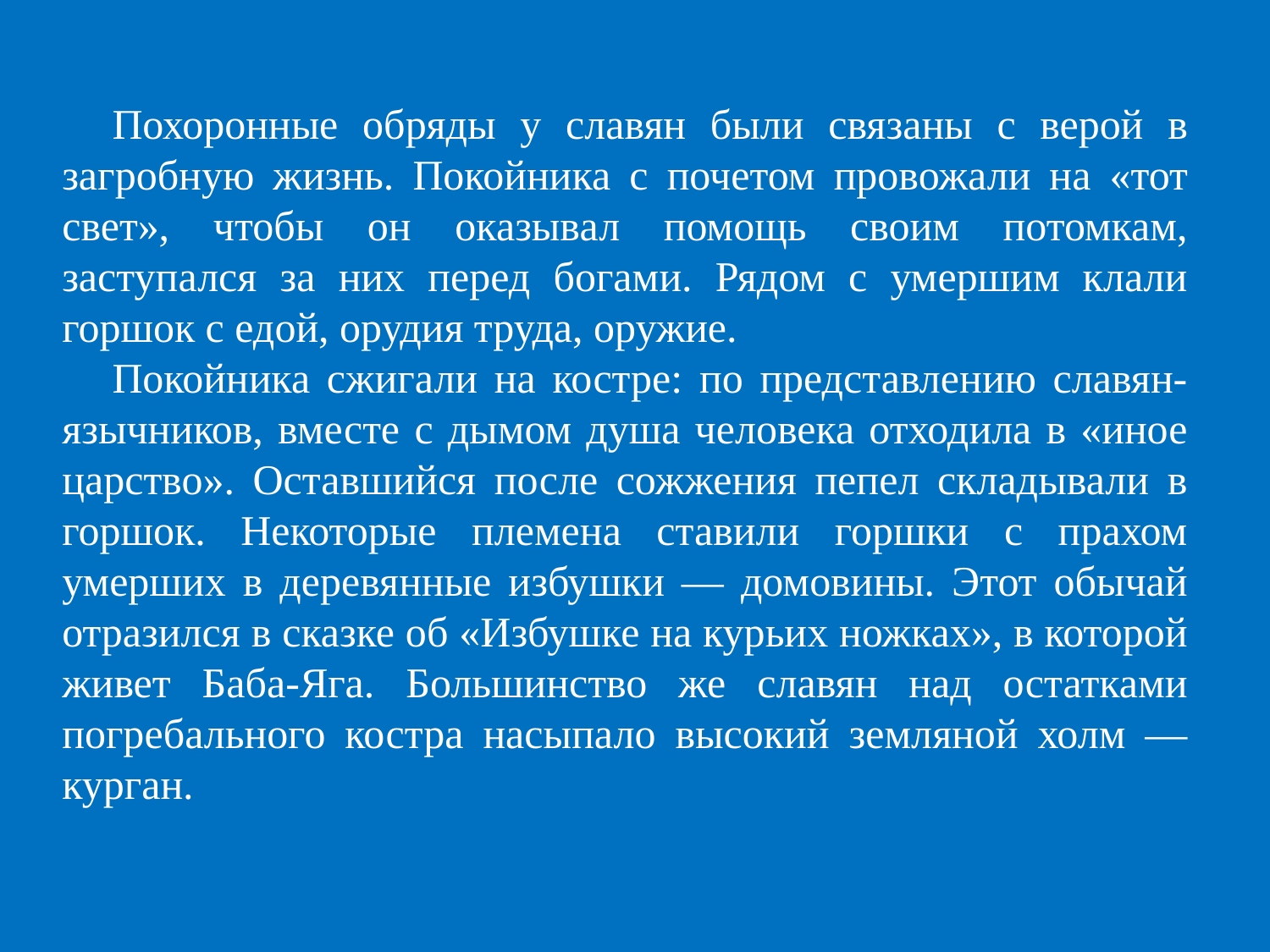

Похоронные обряды у славян были связаны с верой в загробную жизнь. Покойника с почетом провожали на «тот свет», чтобы он оказывал помощь своим потомкам, заступался за них перед богами. Рядом с умершим клали горшок с едой, орудия труда, оружие.
Покойника сжигали на костре: по представлению славян-язычников, вместе с дымом душа человека отходила в «иное царство». Оставшийся после сожжения пепел складывали в горшок. Некоторые племена ставили горшки с прахом умерших в деревянные избушки — домовины. Этот обычай отразился в сказке об «Избушке на курьих ножках», в которой живет Баба-Яга. Большинство же славян над остатками погребального костра насыпало высокий земляной холм — курган.